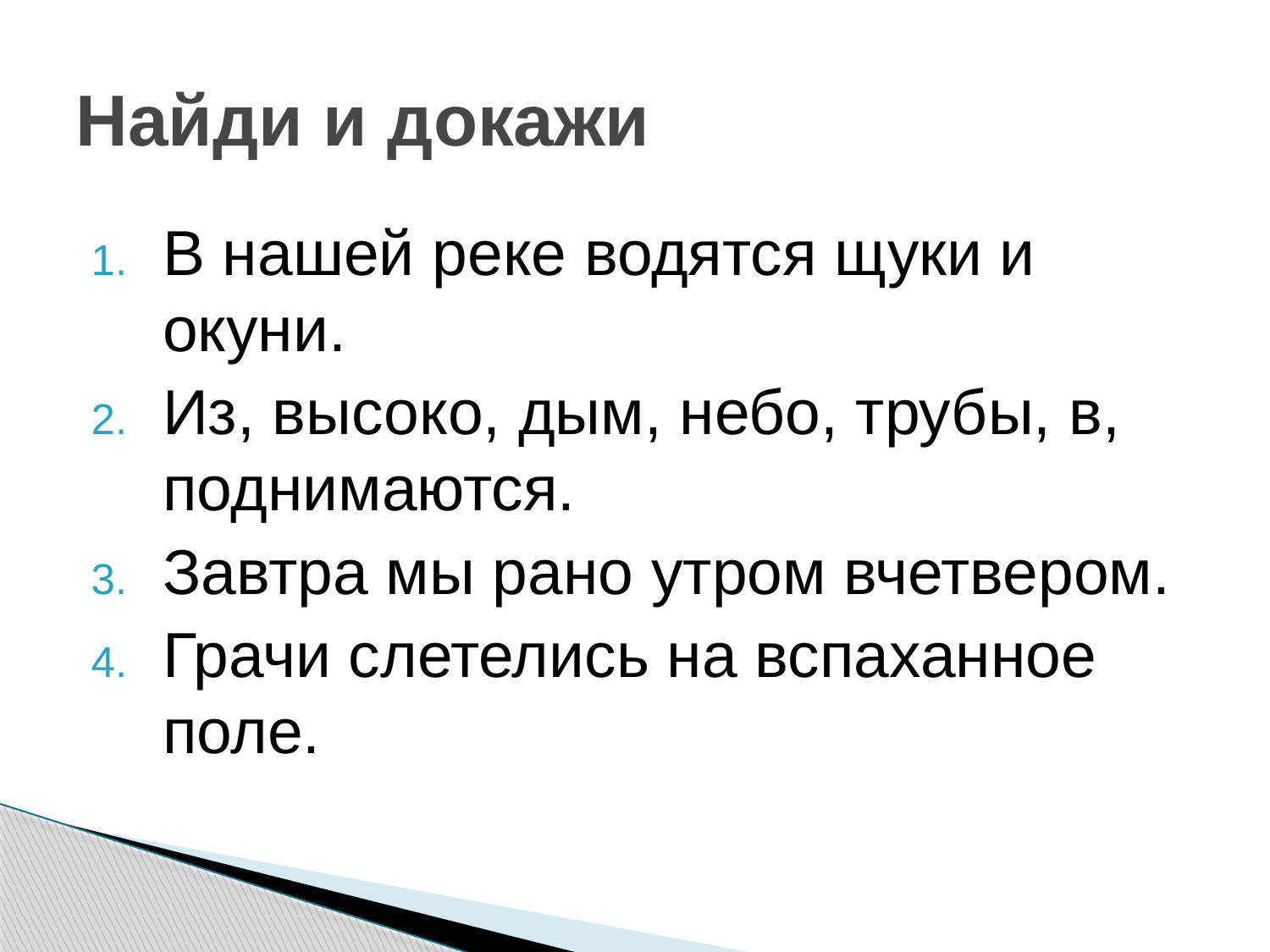

# Найди и докажи
В нашей реке водятся щуки и окуни.
Из, высоко, дым, небо, трубы, в, поднимаются.
Завтра мы рано утром вчетвером.
Грачи слетелись на вспаханное поле.